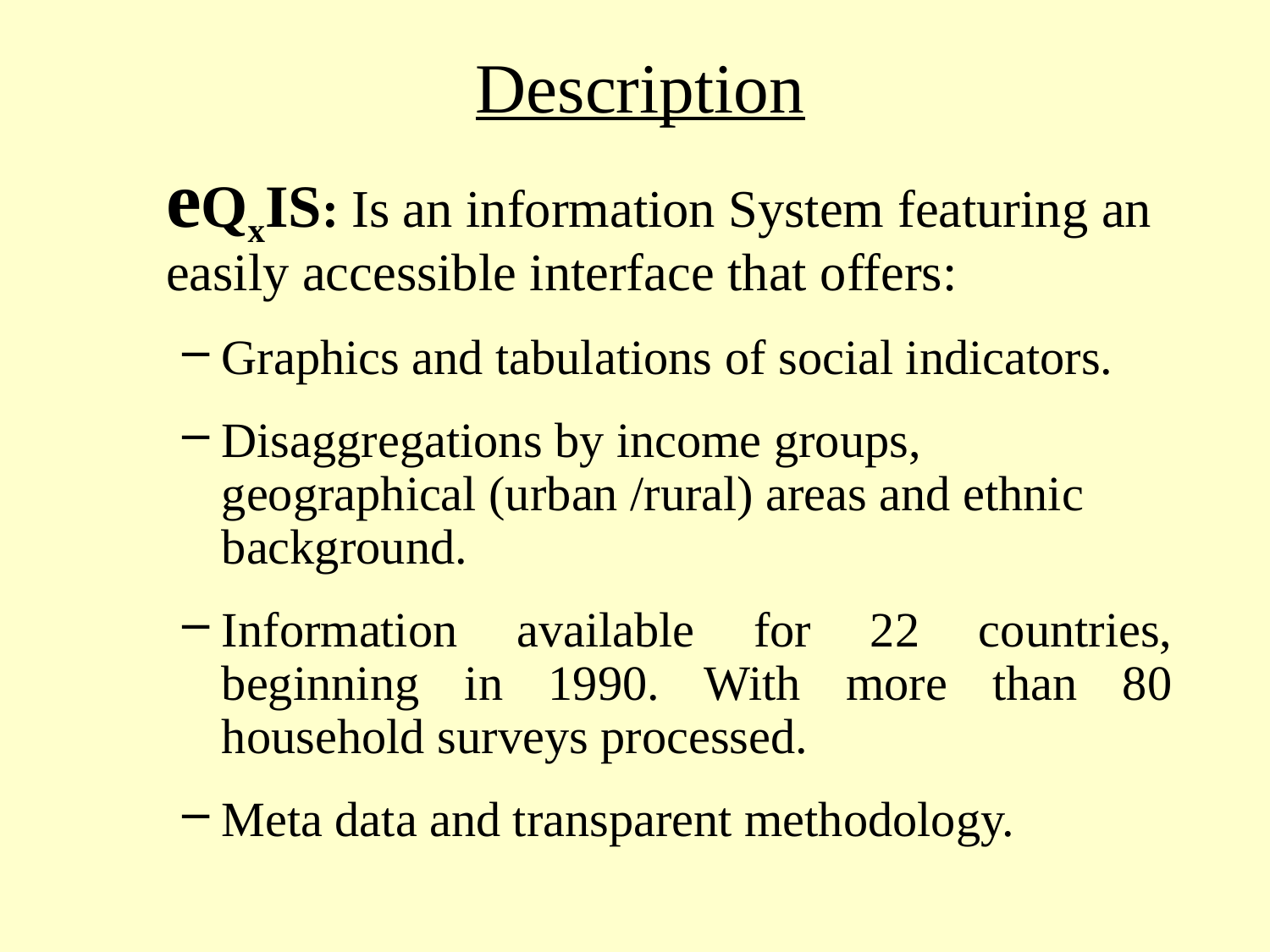

# Description
eQxIS: Is an information System featuring an easily accessible interface that offers:
Graphics and tabulations of social indicators.
Disaggregations by income groups, geographical (urban /rural) areas and ethnic background.
Information available for 22 countries, beginning in 1990. With more than 80 household surveys processed.
Meta data and transparent methodology.